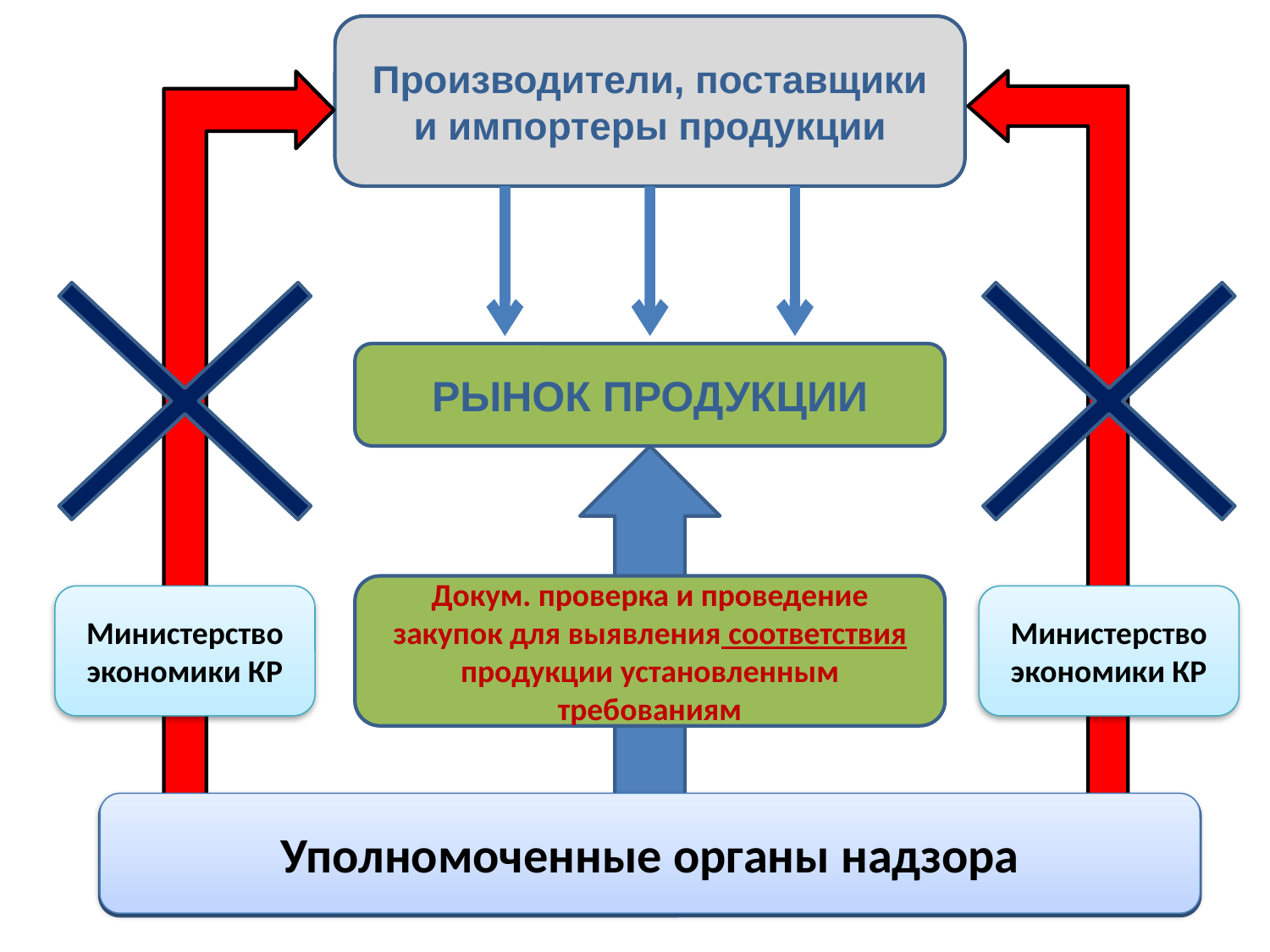

Производители, поставщики и импортеры продукции

РЫНОК ПРОДУКЦИИ

Докум. проверка и проведение закупок для выявления соответствия продукции установленным требованиям
Министерство экономики КР
Министерство экономики КР
  Уполномоченные органы надзора
ОРГАНЫ КОНТРОЛЯ (надзора)